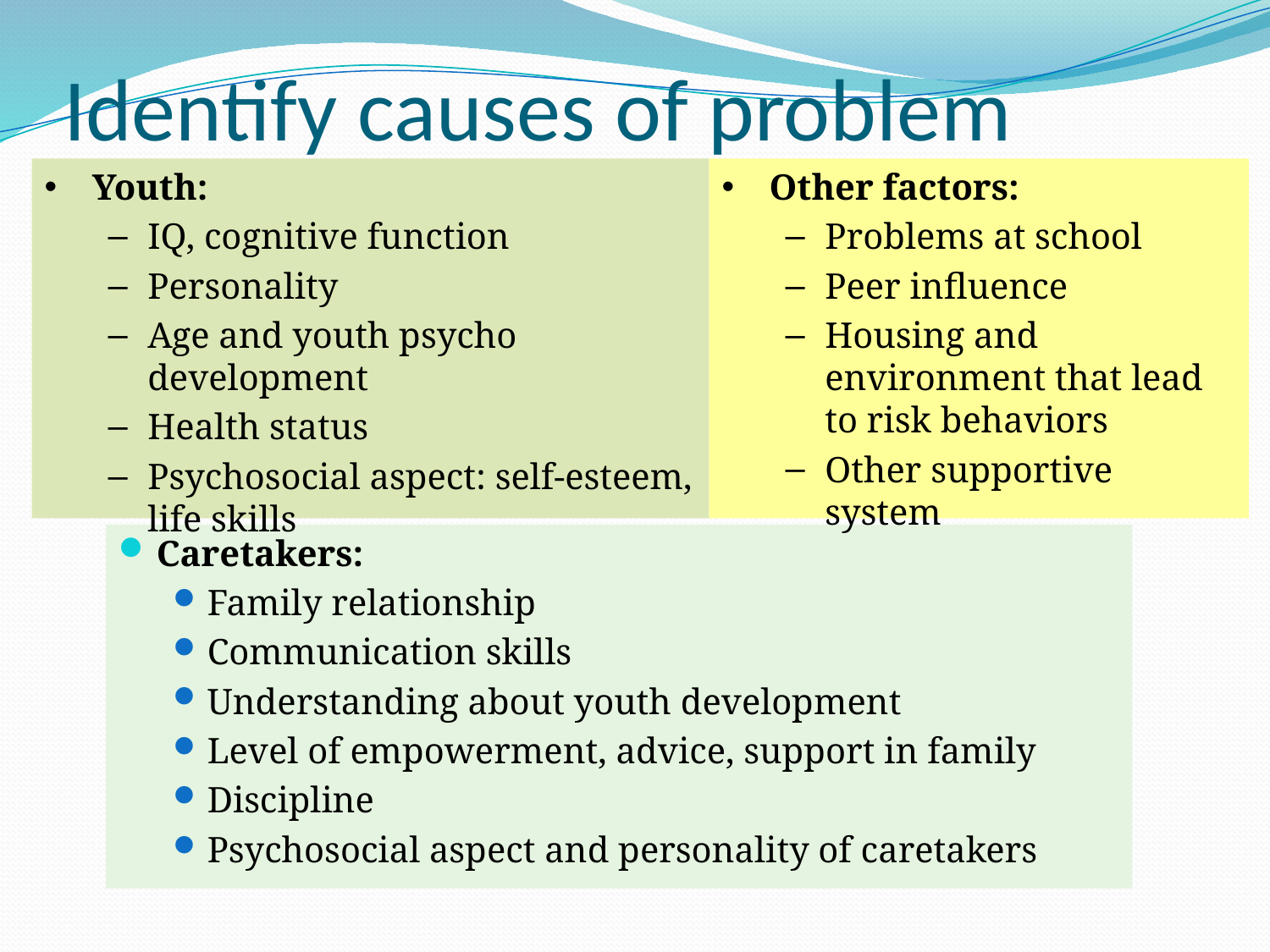

# Identify causes of problem
Youth:
IQ, cognitive function
Personality
Age and youth psycho development
Health status
Psychosocial aspect: self-esteem, life skills

Other factors:
Problems at school
Peer influence
Housing and environment that lead to risk behaviors
Other supportive system

Caretakers:
Family relationship
Communication skills
Understanding about youth development
Level of empowerment, advice, support in family
Discipline
Psychosocial aspect and personality of caretakers